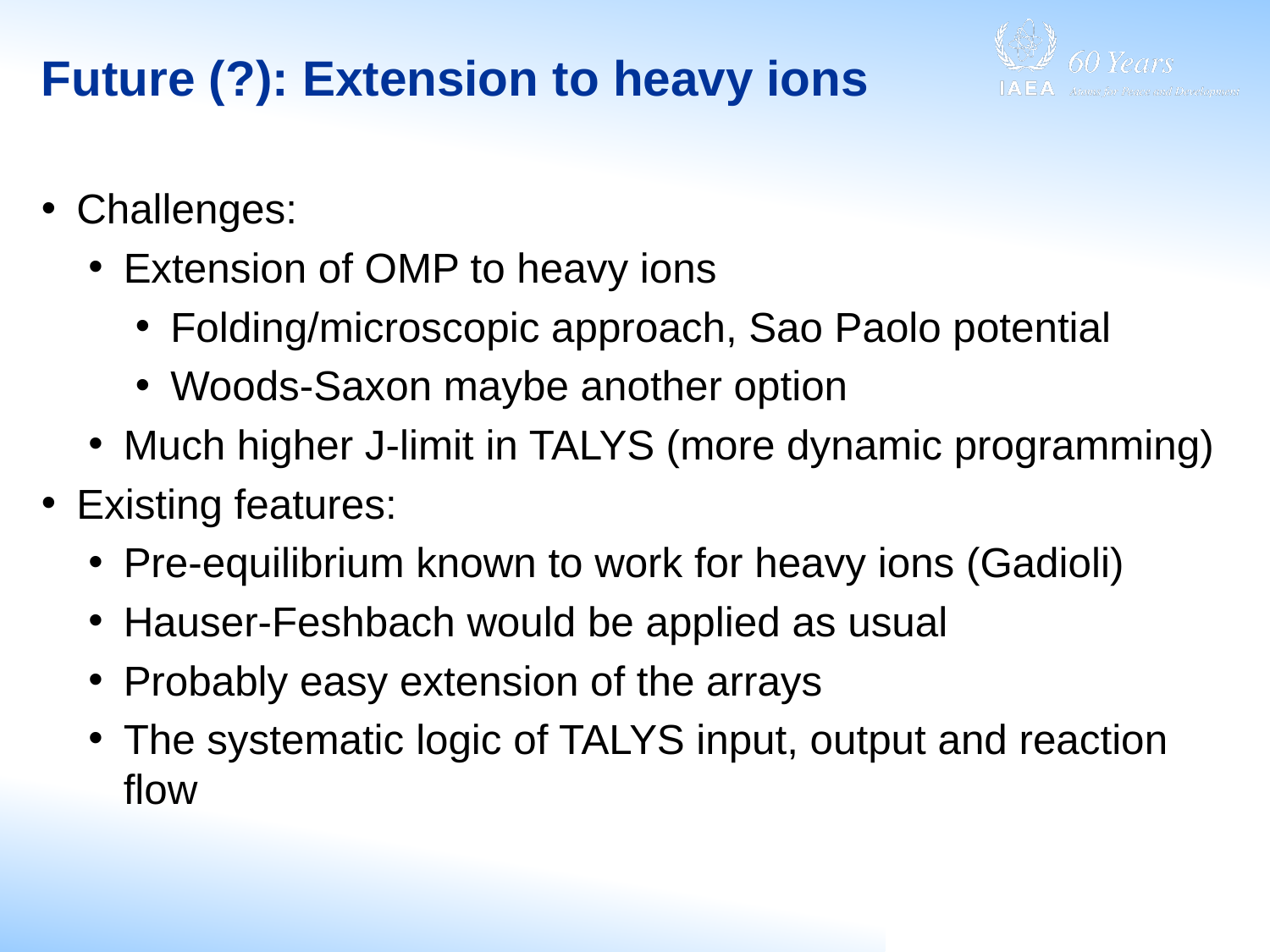

# Future (?): Extension to heavy ions
Challenges:
Extension of OMP to heavy ions
Folding/microscopic approach, Sao Paolo potential
Woods-Saxon maybe another option
Much higher J-limit in TALYS (more dynamic programming)
Existing features:
Pre-equilibrium known to work for heavy ions (Gadioli)
Hauser-Feshbach would be applied as usual
Probably easy extension of the arrays
The systematic logic of TALYS input, output and reaction flow